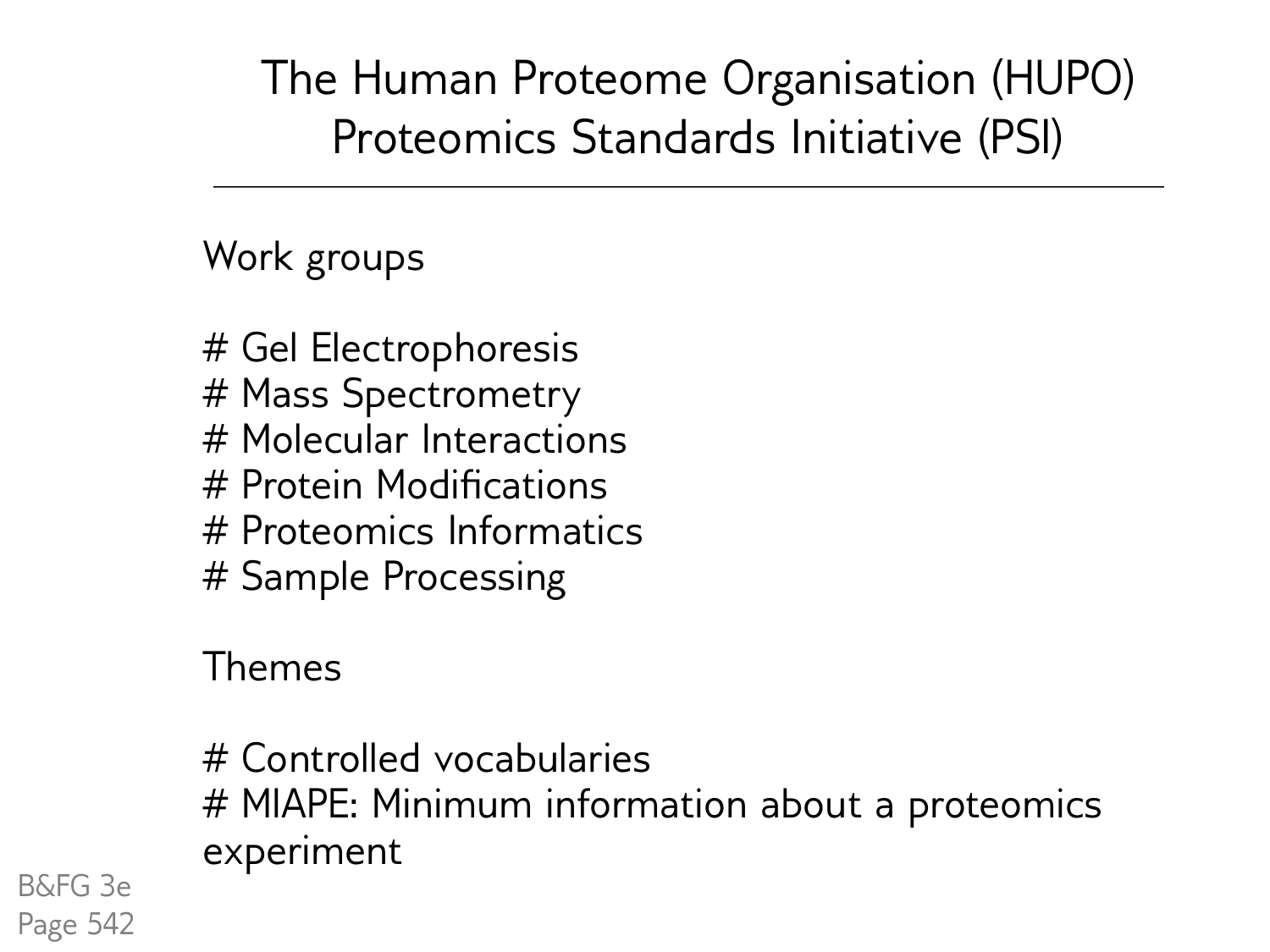

The Human Proteome Organisation (HUPO)
Proteomics Standards Initiative (PSI)

Work groups

# Gel Electrophoresis
# Mass Spectrometry
# Molecular Interactions
# Protein Modifications
# Proteomics Informatics
# Sample Processing

Themes

# Controlled vocabularies
# MIAPE: Minimum information about a proteomics experiment
B&FG 3e
Page 542